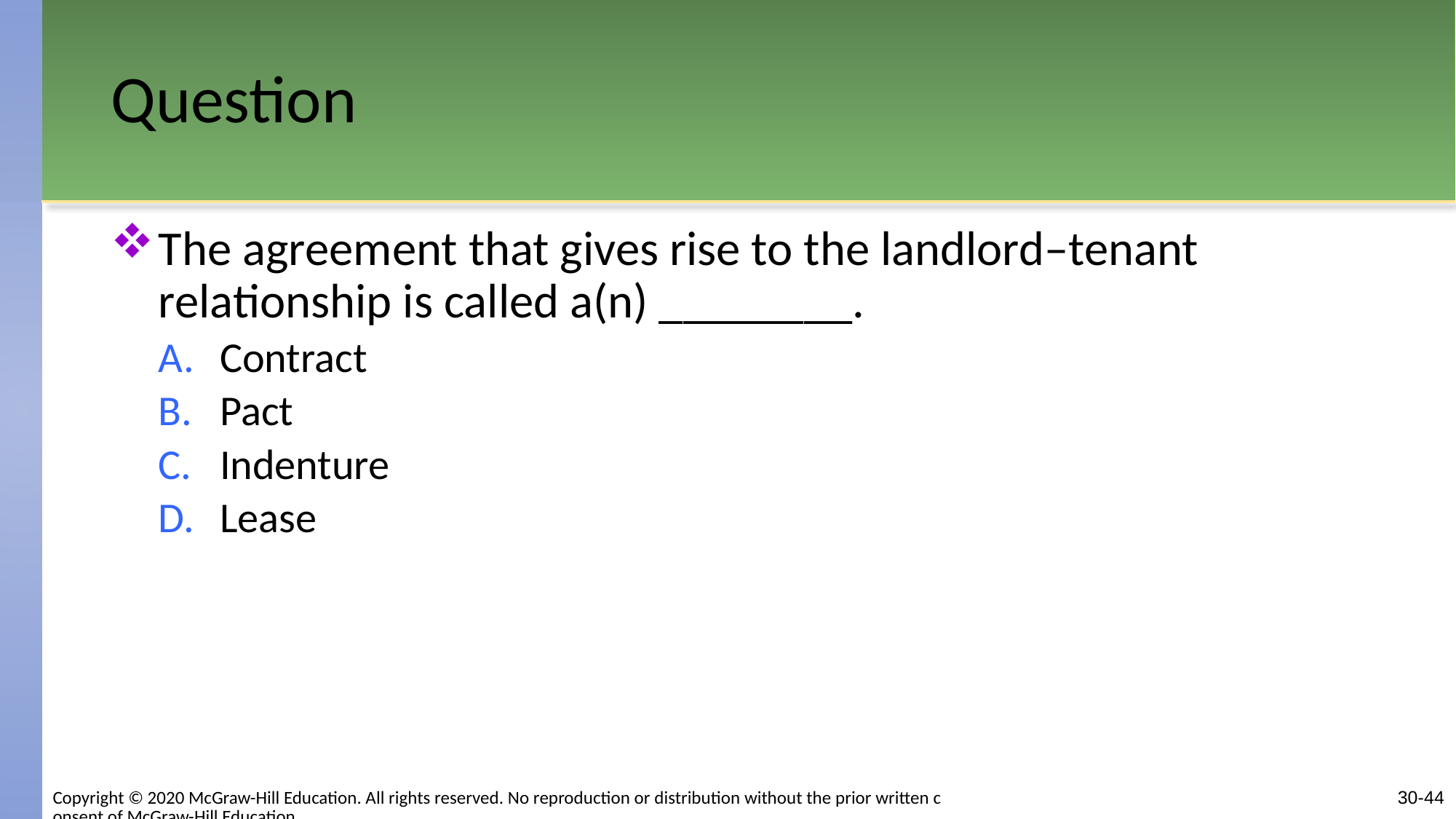

# Question
The agreement that gives rise to the landlord–tenant relationship is called a(n) ________.
Contract
Pact
Indenture
Lease
Copyright © 2020 McGraw-Hill Education. All rights reserved. No reproduction or distribution without the prior written consent of McGraw-Hill Education.
30-44